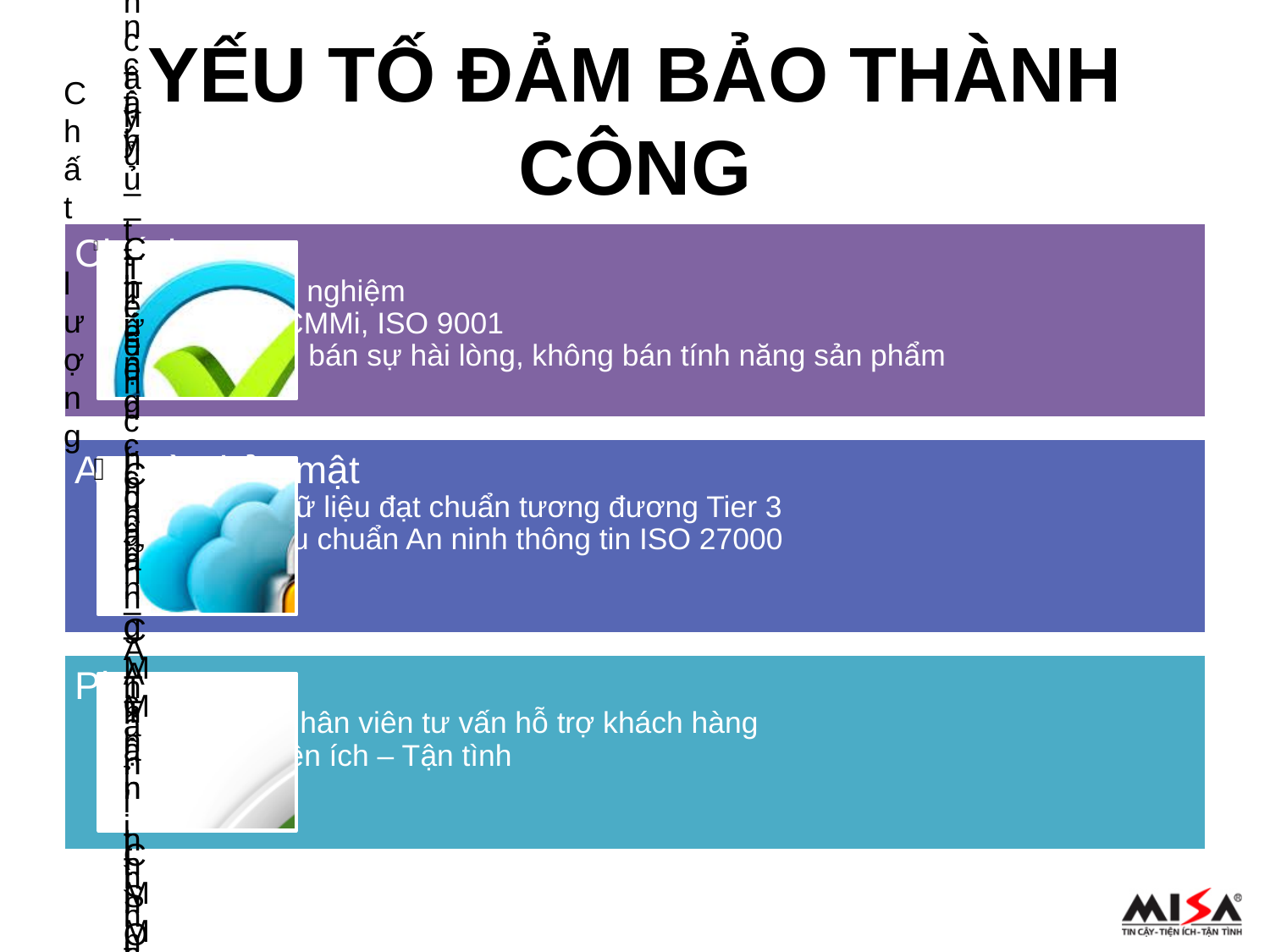

Tin cậy – Tiện ích – Tận tình
Hàng trăm nhân viên tư vấn hỗ trợ khách hàng
Phục vụ

Tin cậy – Tiện ích – Tận tình
Hàng trăm nhân viên tư vấn hỗ trợ khách hàng
Phục vụ
YẾU TỐ ĐẢM BẢO THÀNH CÔNG
Chất lượng
20 năm kinh nghiệm
Chứng chỉ CMMi, ISO 9001
Bán dịch vụ, bán sự hài lòng, không bán tính năng sản phẩm
Chứng chỉ CMMi, ISO 9001
Chất lượng
20 năm kinh nghiệm
Bán dịch vụ, bán sự hài lòng, không bán tính năng sản phẩm

Chất lượng
Chứng chỉ CMMi, ISO 9001
Bán dịch vụ, bán sự hài lòng, không bán tính năng sản phẩm
20 năm kinh nghiệm

An toàn bảo mật
Trung tâm dữ liệu đạt chuẩn tương đương Tier 3
Tuân thủ tiêu chuẩn An ninh thông tin ISO 27000

Phục vụ
Hàng trăm nhân viên tư vấn hỗ trợ khách hàng
Tin cậy – Tiện ích – Tận tình

Tuân thủ tiêu chuẩn An ninh thông tin ISO 27000
Trung tâm dữ liệu đạt chuẩn tương đương Tier 3
An toàn bảo mật

Tuân thủ tiêu chuẩn An ninh thông tin ISO 27000
Trung tâm dữ liệu đạt chuẩn tương đương Tier 3
An toàn bảo mật